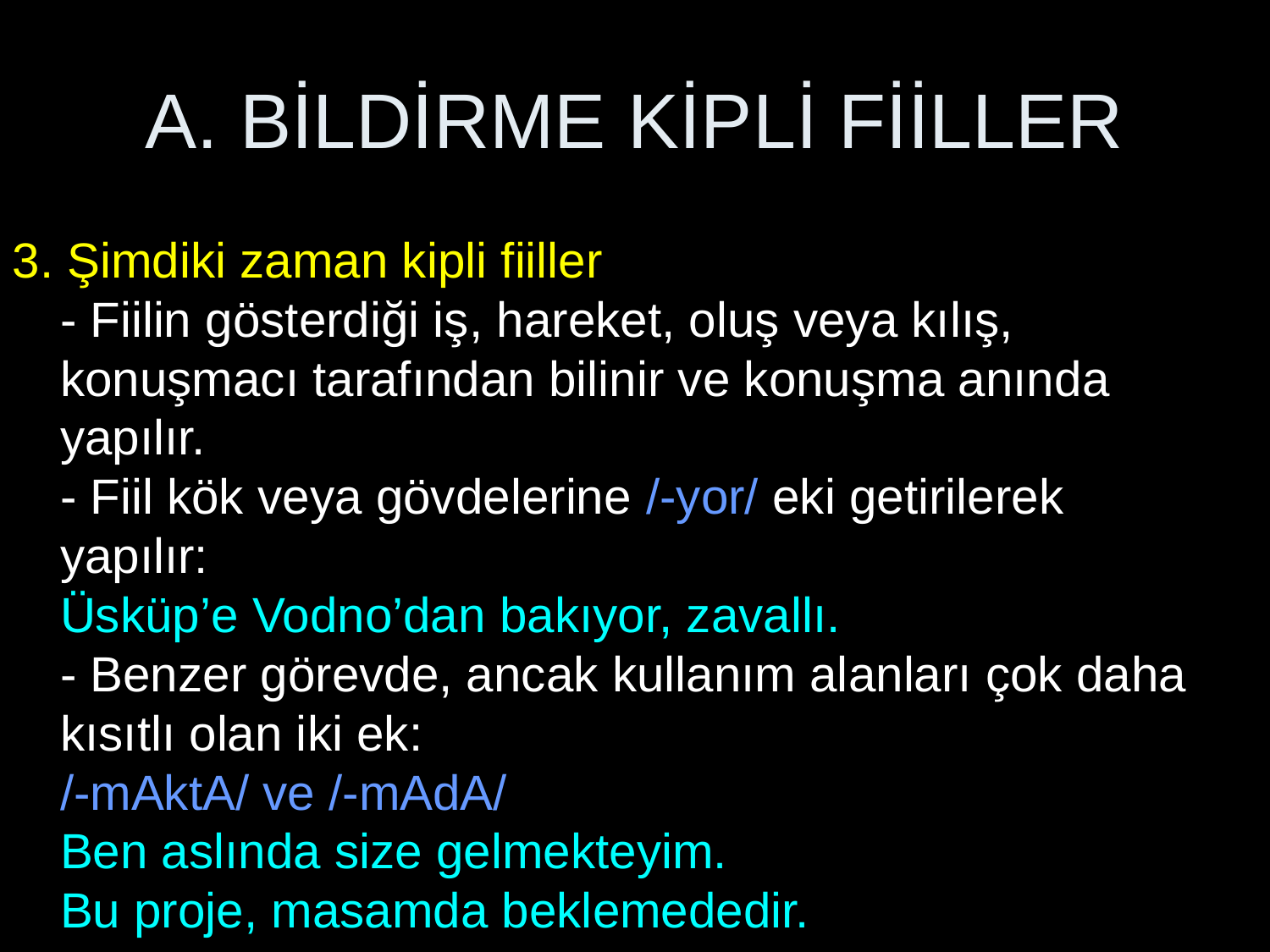

# A. BİLDİRME KİPLİ FİİLLER
3. Şimdiki zaman kipli fiiller
- Fiilin gösterdiği iş, hareket, oluş veya kılış, konuşmacı tarafından bilinir ve konuşma anında yapılır.
- Fiil kök veya gövdelerine /-yor/ eki getirilerek yapılır:
Üsküp’e Vodno’dan bakıyor, zavallı.
- Benzer görevde, ancak kullanım alanları çok daha kısıtlı olan iki ek:
/-mAktA/ ve /-mAdA/
Ben aslında size gelmekteyim.
Bu proje, masamda beklemededir.